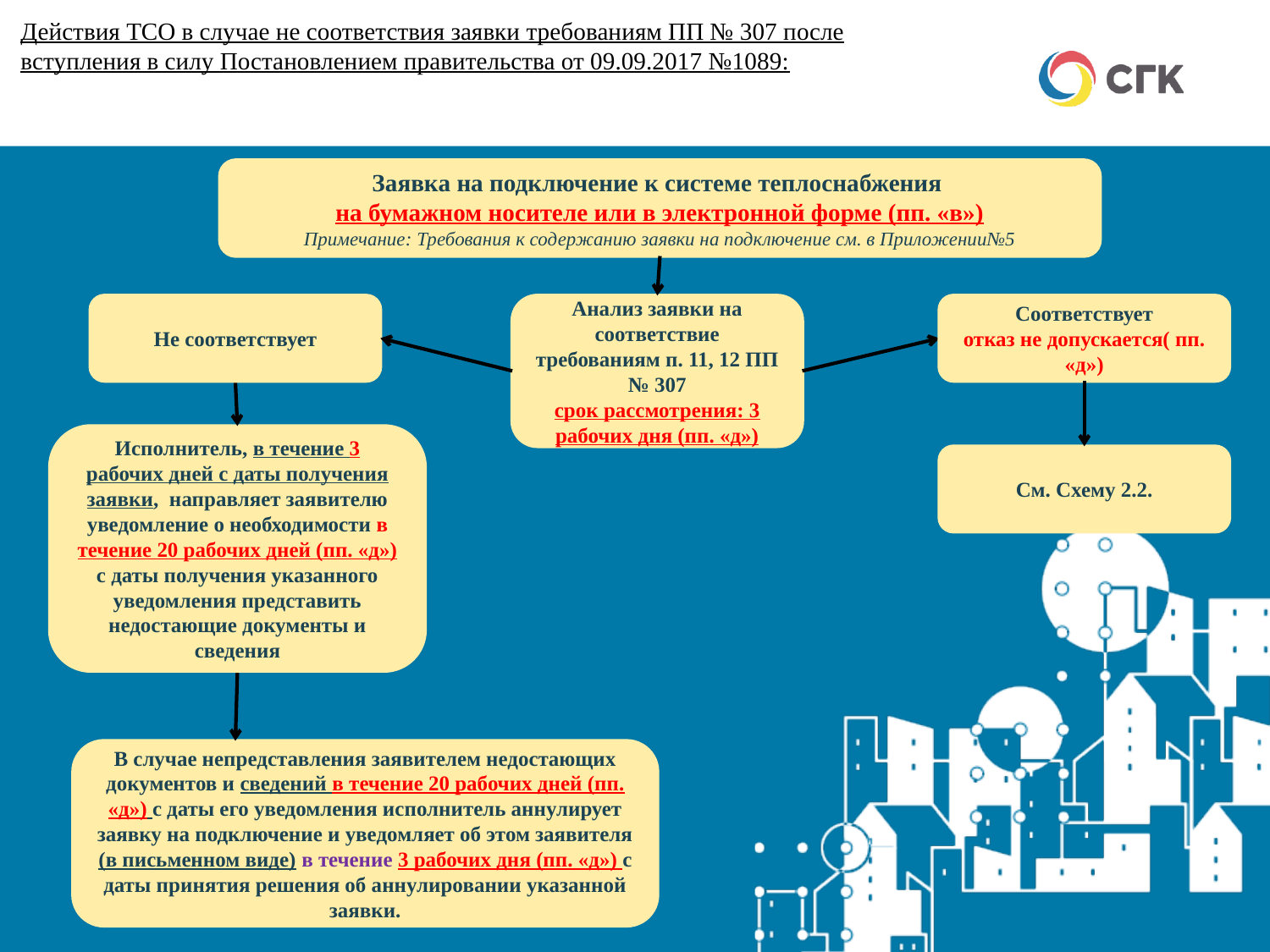

Действия ТСО в случае не соответствия заявки требованиям ПП № 307 после вступления в силу Постановлением правительства от 09.09.2017 №1089:
Заявка на подключение к системе теплоснабжения
на бумажном носителе или в электронной форме (пп. «в»)
Примечание: Требования к содержанию заявки на подключение см. в Приложении№5
Анализ заявки на соответствие требованиям п. 11, 12 ПП № 307
срок рассмотрения: 3 рабочих дня (пп. «д»)
Не соответствует
Соответствует
отказ не допускается( пп. «д»)
Исполнитель, в течение 3 рабочих дней с даты получения заявки,  направляет заявителю уведомление о необходимости в течение 20 рабочих дней (пп. «д») с даты получения указанного уведомления представить недостающие документы и сведения
См. Схему 2.2.
В случае непредставления заявителем недостающих документов и сведений в течение 20 рабочих дней (пп. «д») с даты его уведомления исполнитель аннулирует заявку на подключение и уведомляет об этом заявителя (в письменном виде) в течение 3 рабочих дня (пп. «д») с даты принятия решения об аннулировании указанной заявки.